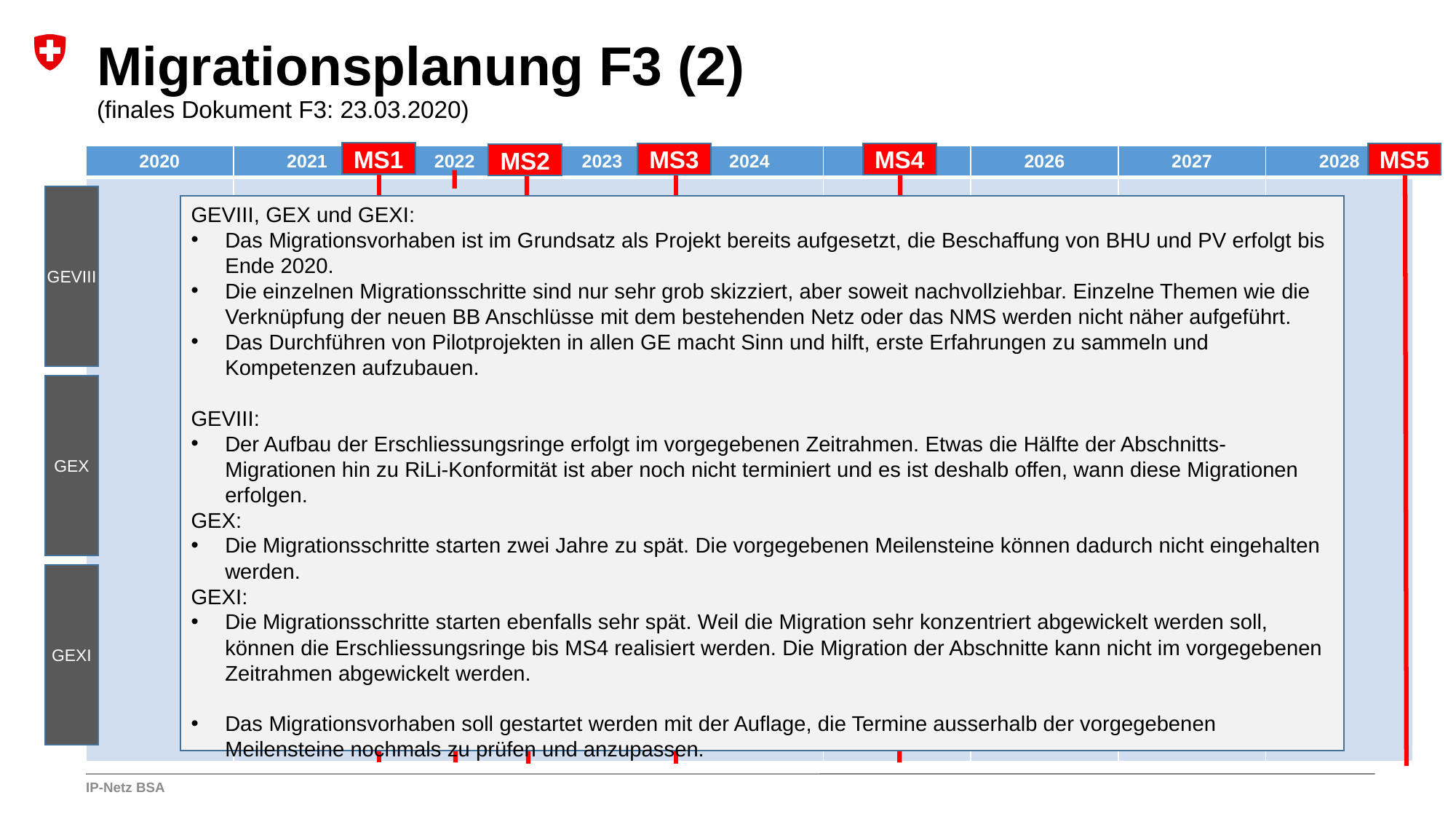

# Migrationsplanung F3 (2) (finales Dokument F3: 23.03.2020)
MS1
MS4
MS3
MS5
MS2
| 2020 | 2021 | 2022 | 2023 | 2024 | 2025 | 2026 | 2027 | 2028 |
| --- | --- | --- | --- | --- | --- | --- | --- | --- |
|  |  |  |  |  |  |  |  |  |
GEVIII
GEVIII, GEX und GEXI:
Das Migrationsvorhaben ist im Grundsatz als Projekt bereits aufgesetzt, die Beschaffung von BHU und PV erfolgt bis Ende 2020.
Die einzelnen Migrationsschritte sind nur sehr grob skizziert, aber soweit nachvollziehbar. Einzelne Themen wie die Verknüpfung der neuen BB Anschlüsse mit dem bestehenden Netz oder das NMS werden nicht näher aufgeführt.
Das Durchführen von Pilotprojekten in allen GE macht Sinn und hilft, erste Erfahrungen zu sammeln und Kompetenzen aufzubauen.

GEVIII:
Der Aufbau der Erschliessungsringe erfolgt im vorgegebenen Zeitrahmen. Etwas die Hälfte der Abschnitts-Migrationen hin zu RiLi-Konformität ist aber noch nicht terminiert und es ist deshalb offen, wann diese Migrationen erfolgen.
GEX:
Die Migrationsschritte starten zwei Jahre zu spät. Die vorgegebenen Meilensteine können dadurch nicht eingehalten werden.
GEXI:
Die Migrationsschritte starten ebenfalls sehr spät. Weil die Migration sehr konzentriert abgewickelt werden soll, können die Erschliessungsringe bis MS4 realisiert werden. Die Migration der Abschnitte kann nicht im vorgegebenen Zeitrahmen abgewickelt werden.

Das Migrationsvorhaben soll gestartet werden mit der Auflage, die Termine ausserhalb der vorgegebenen Meilensteine nochmals zu prüfen und anzupassen.
GEX
GEXI
IP-Netz BSA